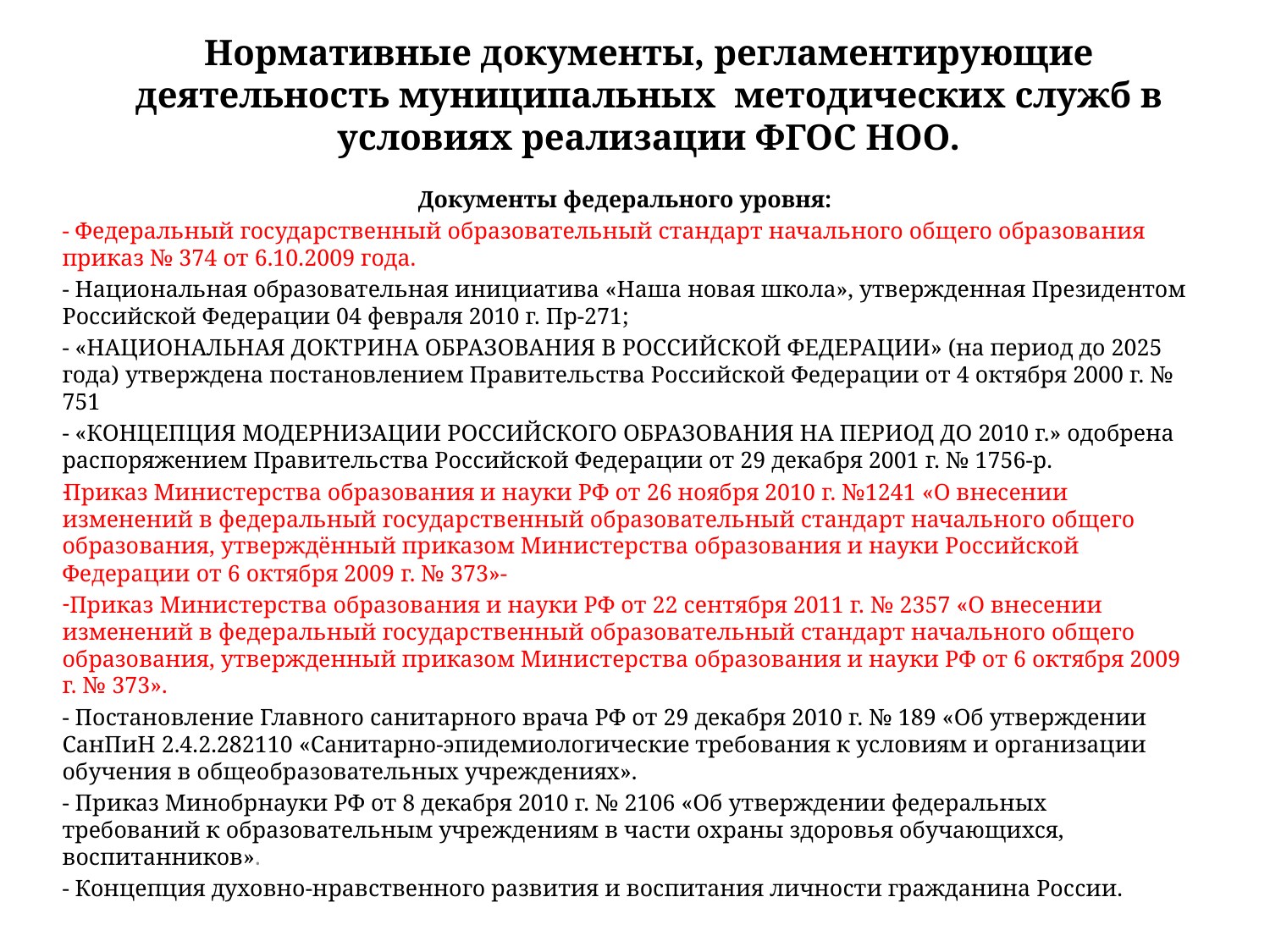

# Нормативные документы, регламентирующие деятельность муниципальных  методических служб в условиях реализации ФГОС НОО.
Документы федерального уровня:
- Федеральный государственный образовательный стандарт начального общего образования приказ № 374 от 6.10.2009 года.
- Национальная образовательная инициатива «Наша новая школа», утвержденная Президентом Российской Федерации 04 февраля 2010 г. Пр-271;
- «НАЦИОНАЛЬНАЯ ДОКТРИНА ОБРАЗОВАНИЯ В РОССИЙСКОЙ ФЕДЕРАЦИИ» (на период до 2025 года) утверждена постановлением Правительства Российской Федерации от 4 октября 2000 г. № 751
- «КОНЦЕПЦИЯ МОДЕРНИЗАЦИИ РОССИЙСКОГО ОБРАЗОВАНИЯ НА ПЕРИОД ДО 2010 г.» одобрена распоряжением Правительства Российской Федерации от 29 декабря 2001 г. № 1756-р.
Приказ Министерства образования и науки РФ от 26 ноября 2010 г. №1241 «О внесении изменений в федеральный государственный образовательный стандарт начального общего образования, утверждённый приказом Министерства образования и науки Российской Федерации от 6 октября 2009 г. № 373»-
 Приказ Министерства образования и науки РФ от 22 сентября 2011 г. № 2357 «О внесении изменений в федеральный государственный образовательный стандарт начального общего образования, утвержденный приказом Министерства образования и науки РФ от 6 октября 2009 г. № 373».
- Постановление Главного санитарного врача РФ от 29 декабря 2010 г. № 189 «Об утверждении СанПиН 2.4.2.282110 «Санитарно-эпидемиологические требования к условиям и организации обучения в общеобразовательных учреждениях».
- Приказ Минобрнауки РФ от 8 декабря 2010 г. № 2106 «Об утверждении федеральных требований к образовательным учреждениям в части охраны здоровья обучающихся, воспитанников».
- Концепция духовно-нравственного развития и воспитания личности гражданина России.